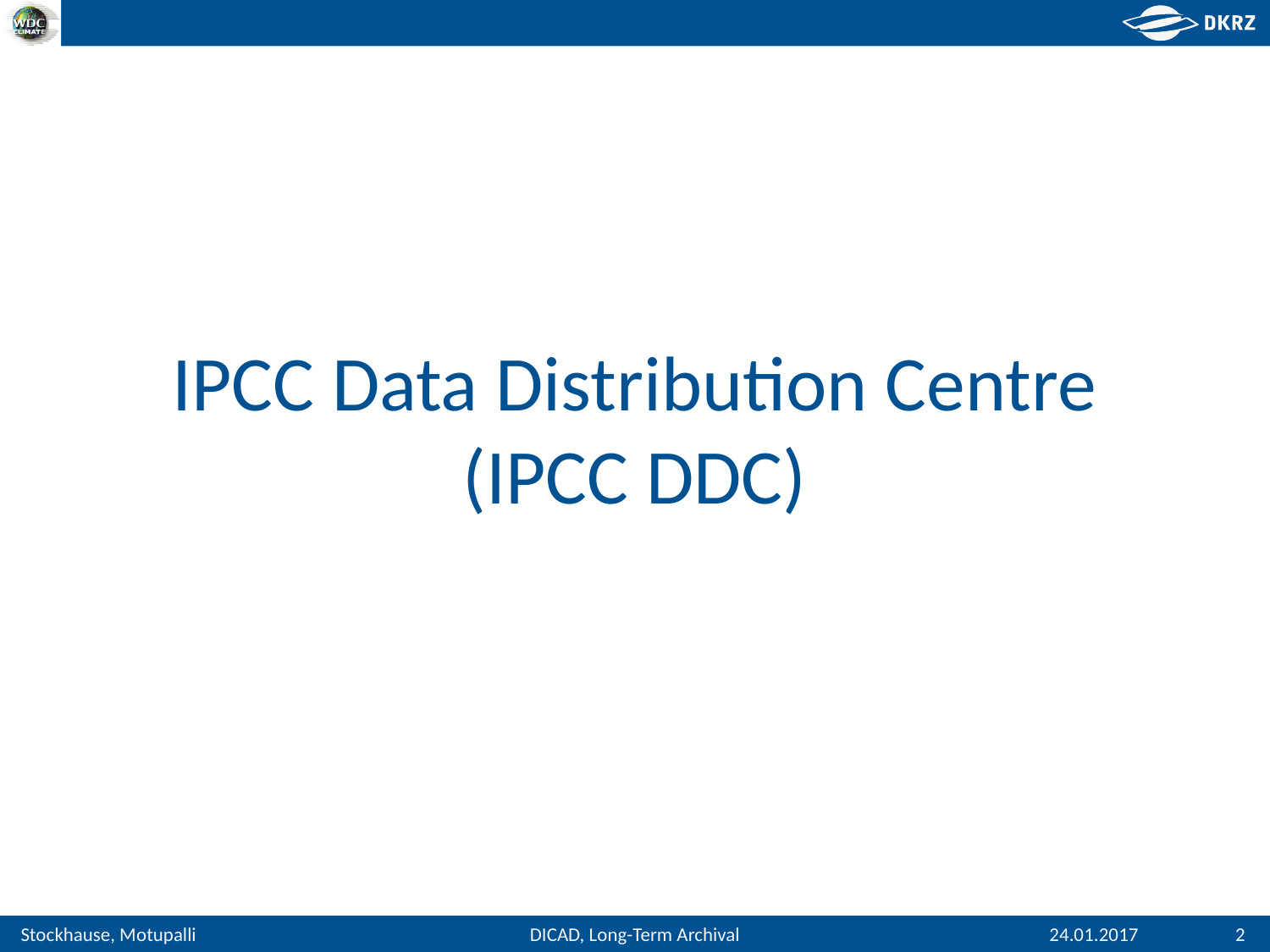

IPCC Data Distribution Centre
(IPCC DDC)
2
DICAD, Long-Term Archival
24.01.2017